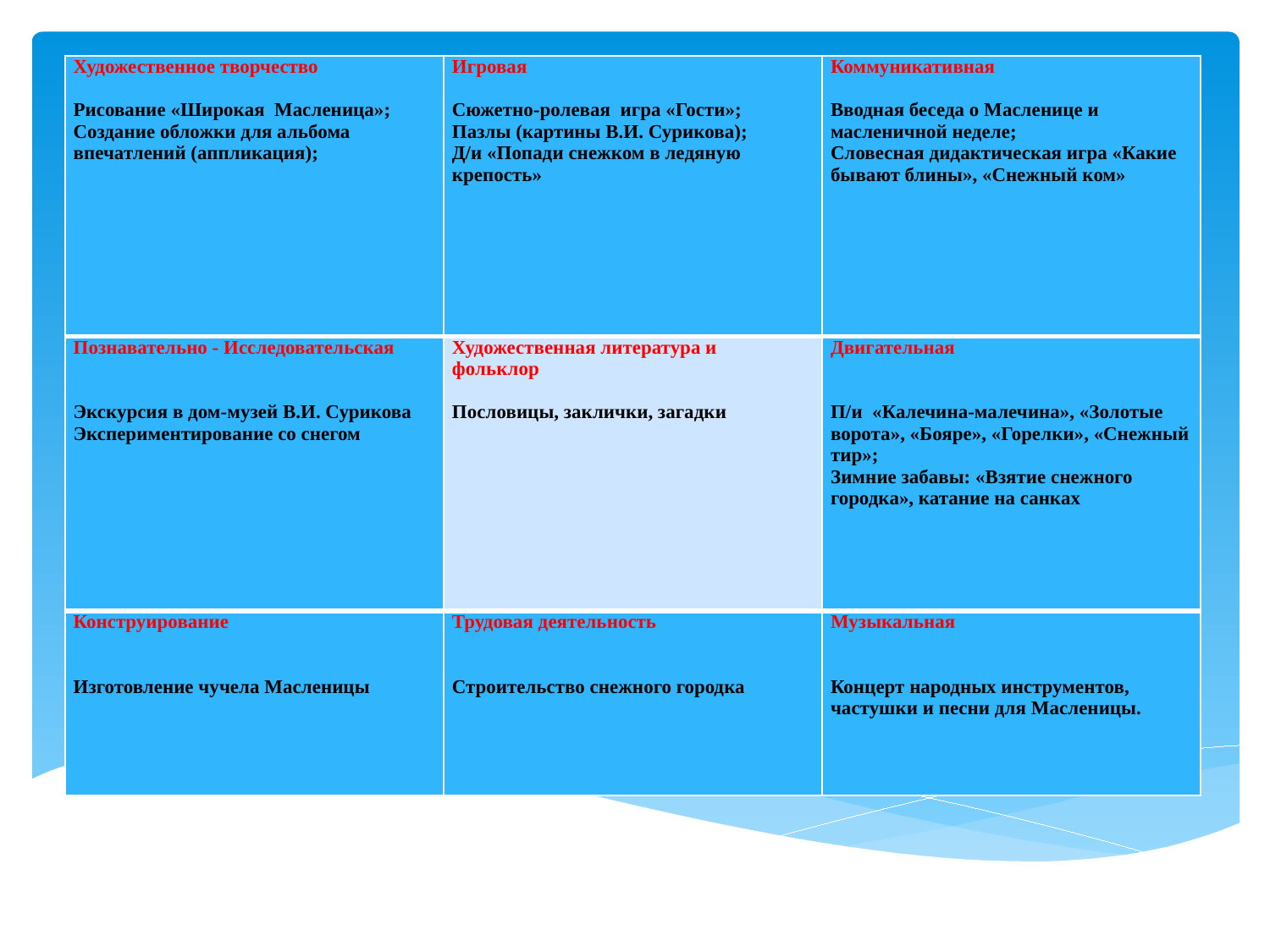

| Художественное творчество Рисование «Широкая Масленица»; Создание обложки для альбома впечатлений (аппликация); | Игровая Сюжетно-ролевая игра «Гости»; Пазлы (картины В.И. Сурикова); Д/и «Попади снежком в ледяную крепость» | Коммуникативная Вводная беседа о Масленице и масленичной неделе; Словесная дидактическая игра «Какие бывают блины», «Снежный ком» |
| --- | --- | --- |
| Познавательно - Исследовательская Экскурсия в дом-музей В.И. Сурикова Экспериментирование со снегом | Художественная литература и фольклор Пословицы, заклички, загадки | Двигательная П/и «Калечина-малечина», «Золотые ворота», «Бояре», «Горелки», «Снежный тир»; Зимние забавы: «Взятие снежного городка», катание на санках |
| Конструирование Изготовление чучела Масленицы | Трудовая деятельность Строительство снежного городка | Музыкальная Концерт народных инструментов, частушки и песни для Масленицы. |